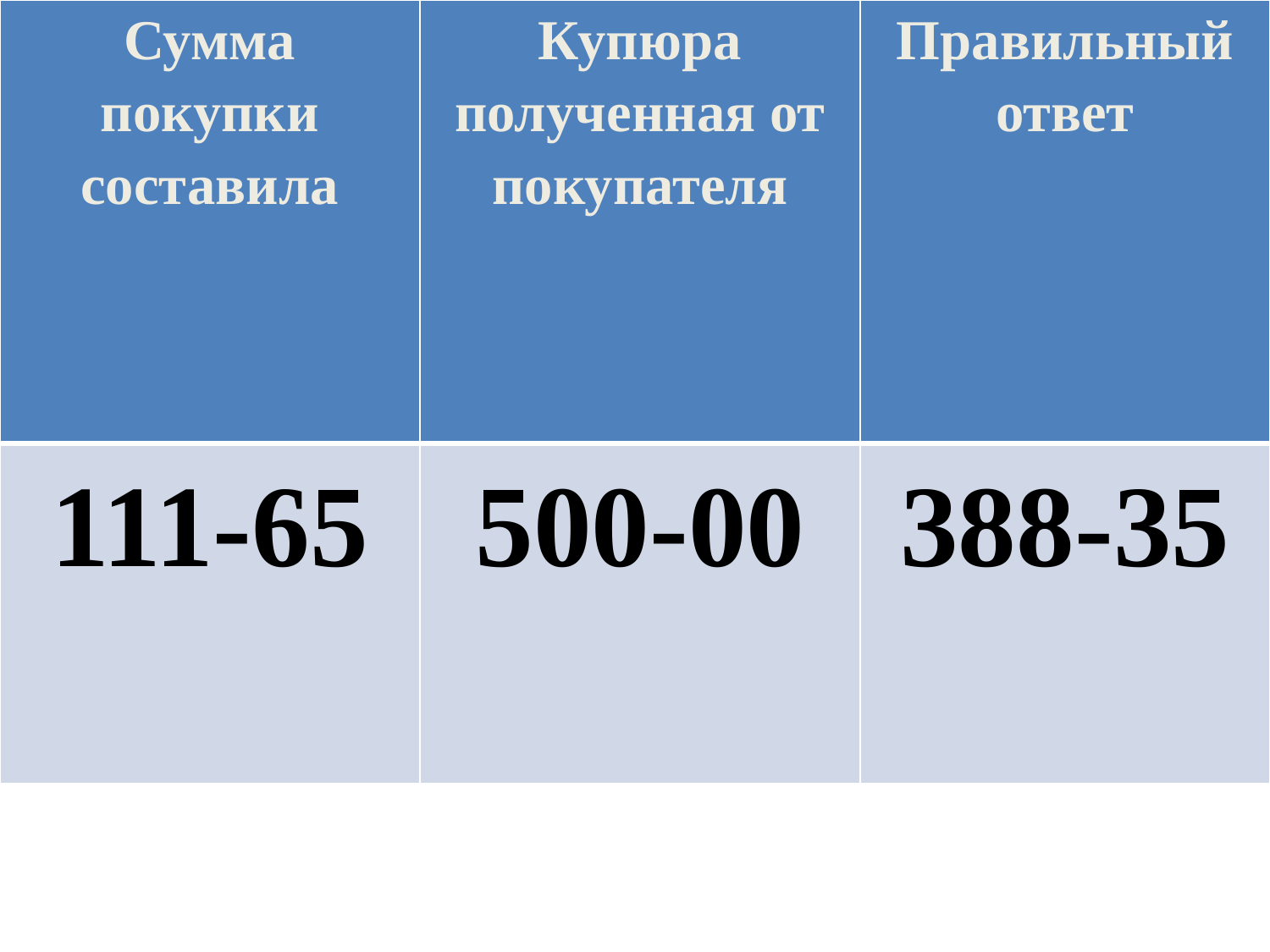

| Сумма покупки составила | Купюра полученная от покупателя | Правильный ответ |
| --- | --- | --- |
| 111-65 | 500-00 | 388-35 |
#